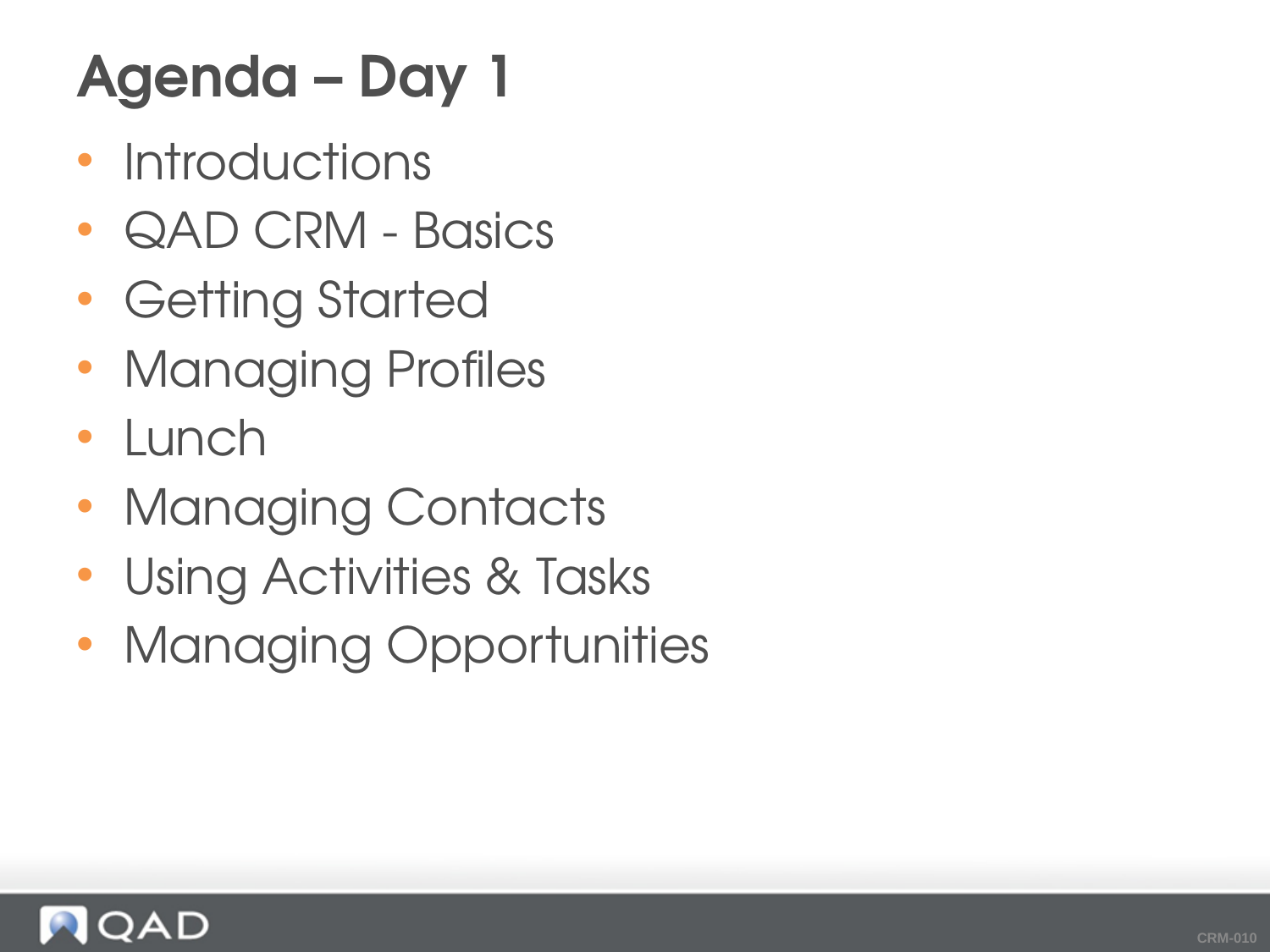

# Agenda – Day 1
Introductions
QAD CRM - Basics
Getting Started
Managing Profiles
Lunch
Managing Contacts
Using Activities & Tasks
Managing Opportunities

CRM-010